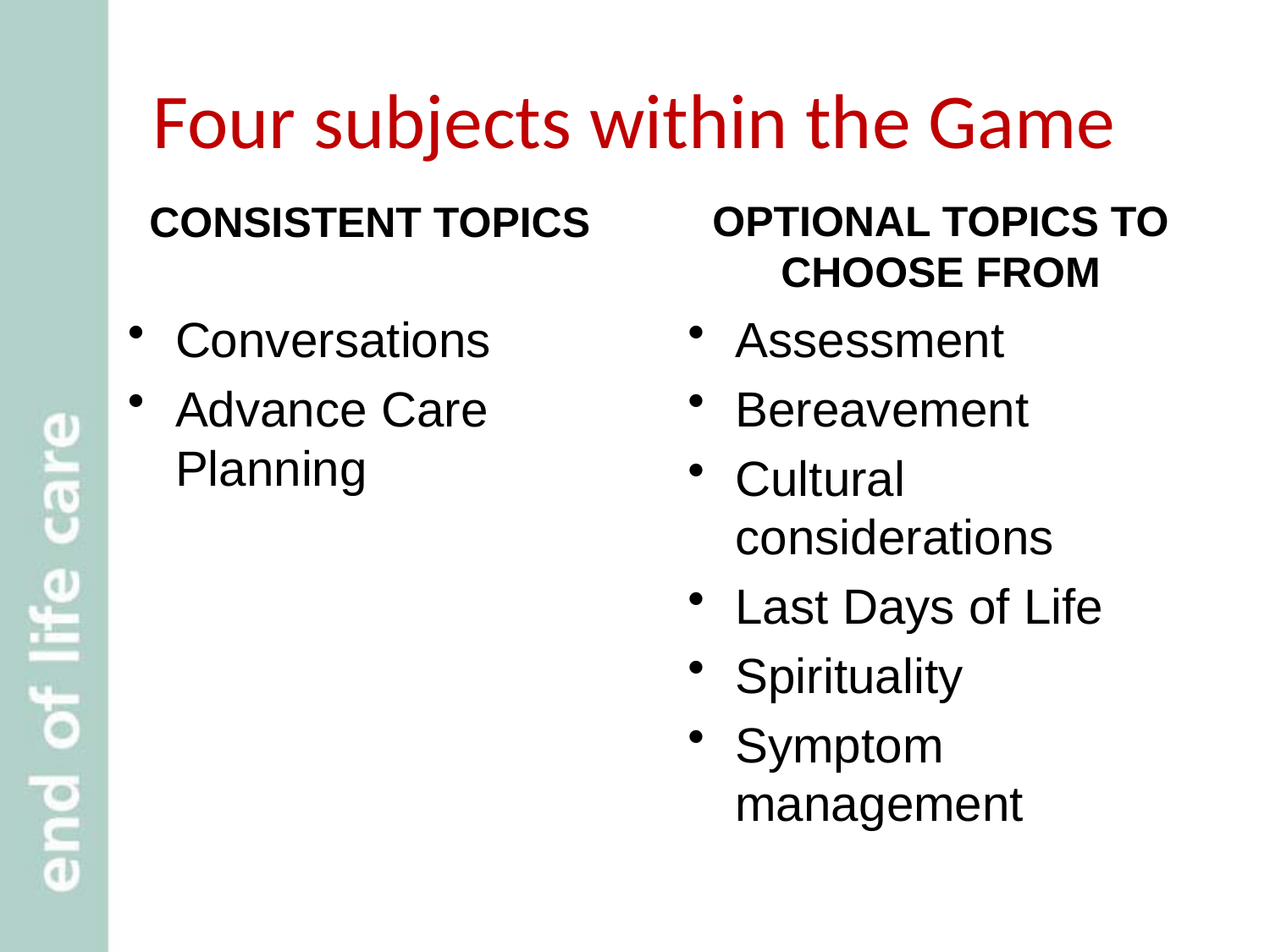

# Four subjects within the Game
CONSISTENT TOPICS

OPTIONAL TOPICS TO CHOOSE FROM
Conversations
Advance Care Planning

Assessment
Bereavement
Cultural considerations
Last Days of Life
Spirituality
Symptom management